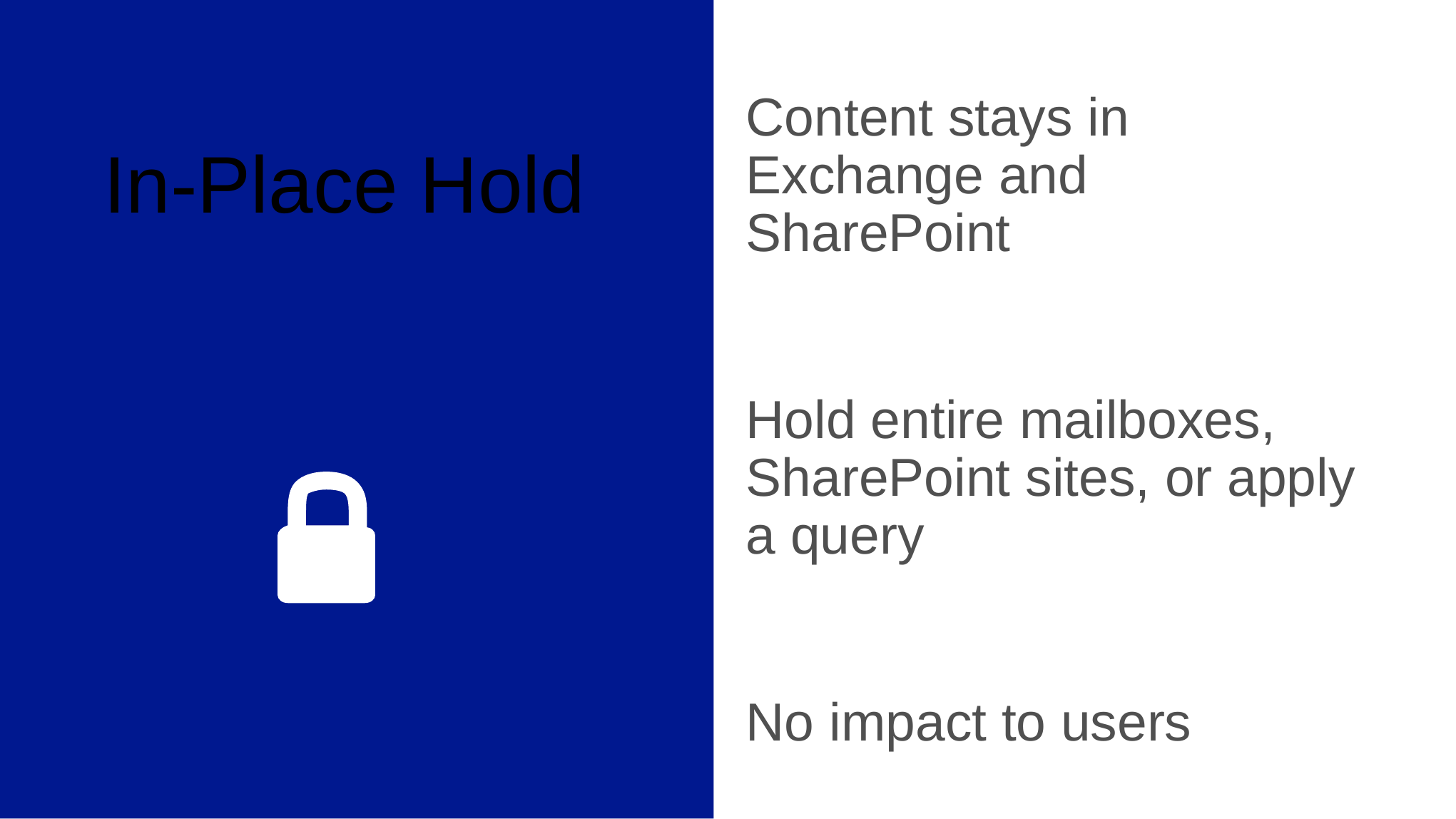

Content stays in Exchange and SharePoint

Hold entire mailboxes, SharePoint sites, or apply a query

No impact to users

In-Place Hold